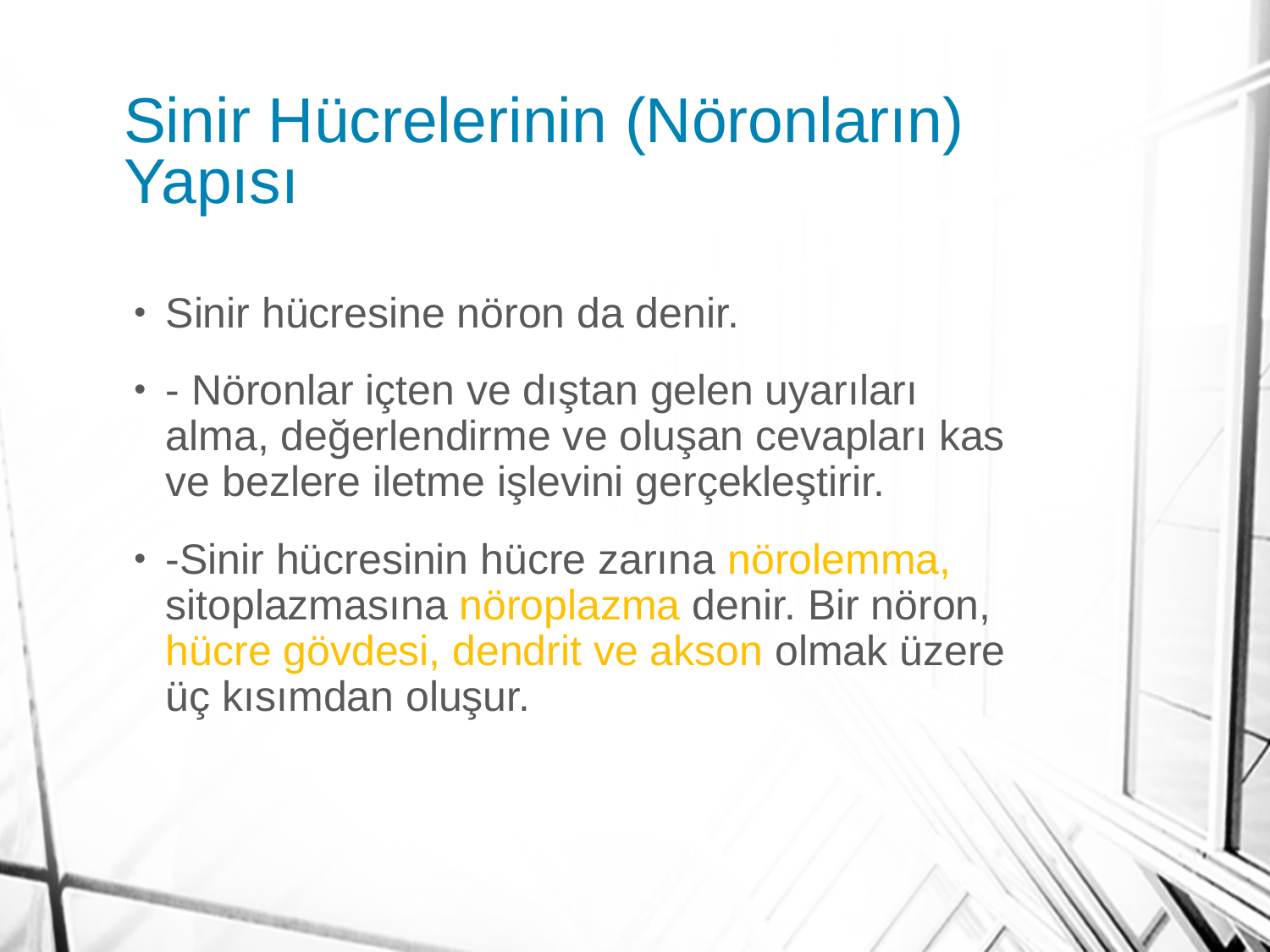

# Sinir Hücrelerinin (Nöronların) Yapısı
Sinir hücresine nöron da denir.
- Nöronlar içten ve dıştan gelen uyarıları alma, değerlendirme ve oluşan cevapları kas ve bezlere iletme işlevini gerçekleştirir.
-Sinir hücresinin hücre zarına nörolemma, sitoplazmasına nöroplazma denir. Bir nöron, hücre gövdesi, dendrit ve akson olmak üzere üç kısımdan oluşur.